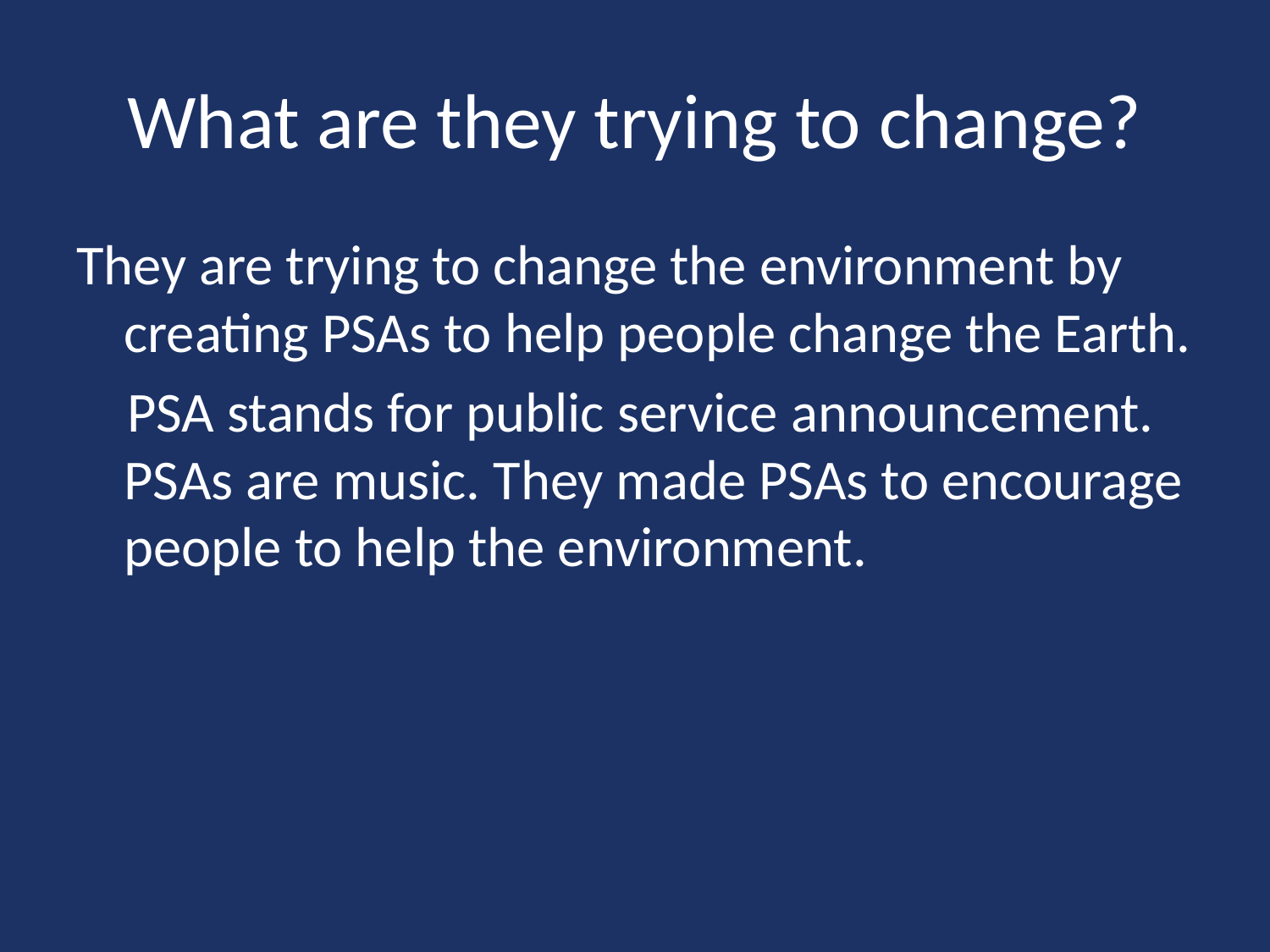

# What are they trying to change?
They are trying to change the environment by creating PSAs to help people change the Earth.
    PSA stands for public service announcement. PSAs are music. They made PSAs to encourage people to help the environment.